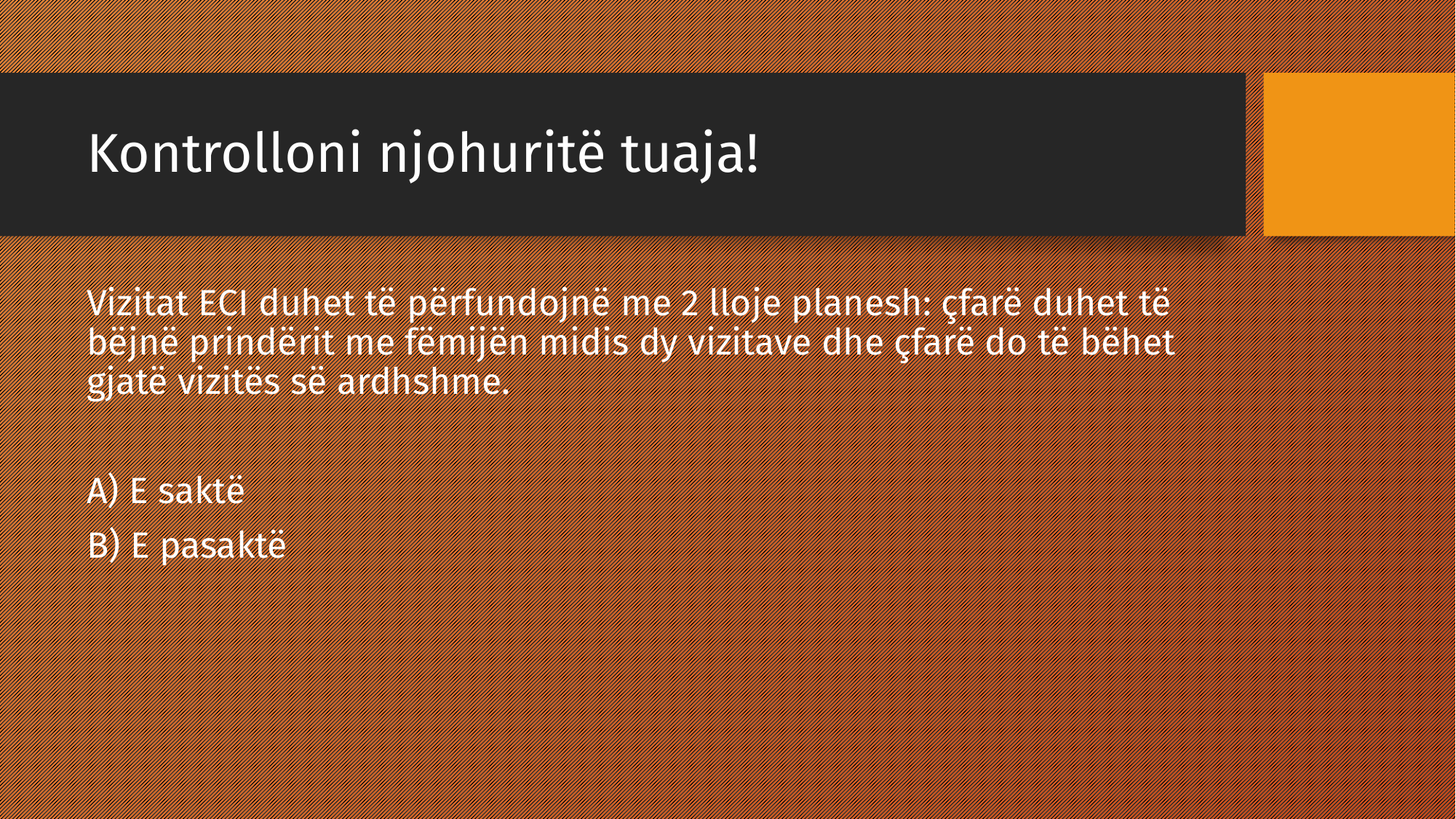

# Kontrolloni njohuritë tuaja!
Vizitat ECI duhet të përfundojnë me 2 lloje planesh: çfarë duhet të bëjnë prindërit me fëmijën midis dy vizitave dhe çfarë do të bëhet gjatë vizitës së ardhshme.

A) E saktë
B) E pasaktë